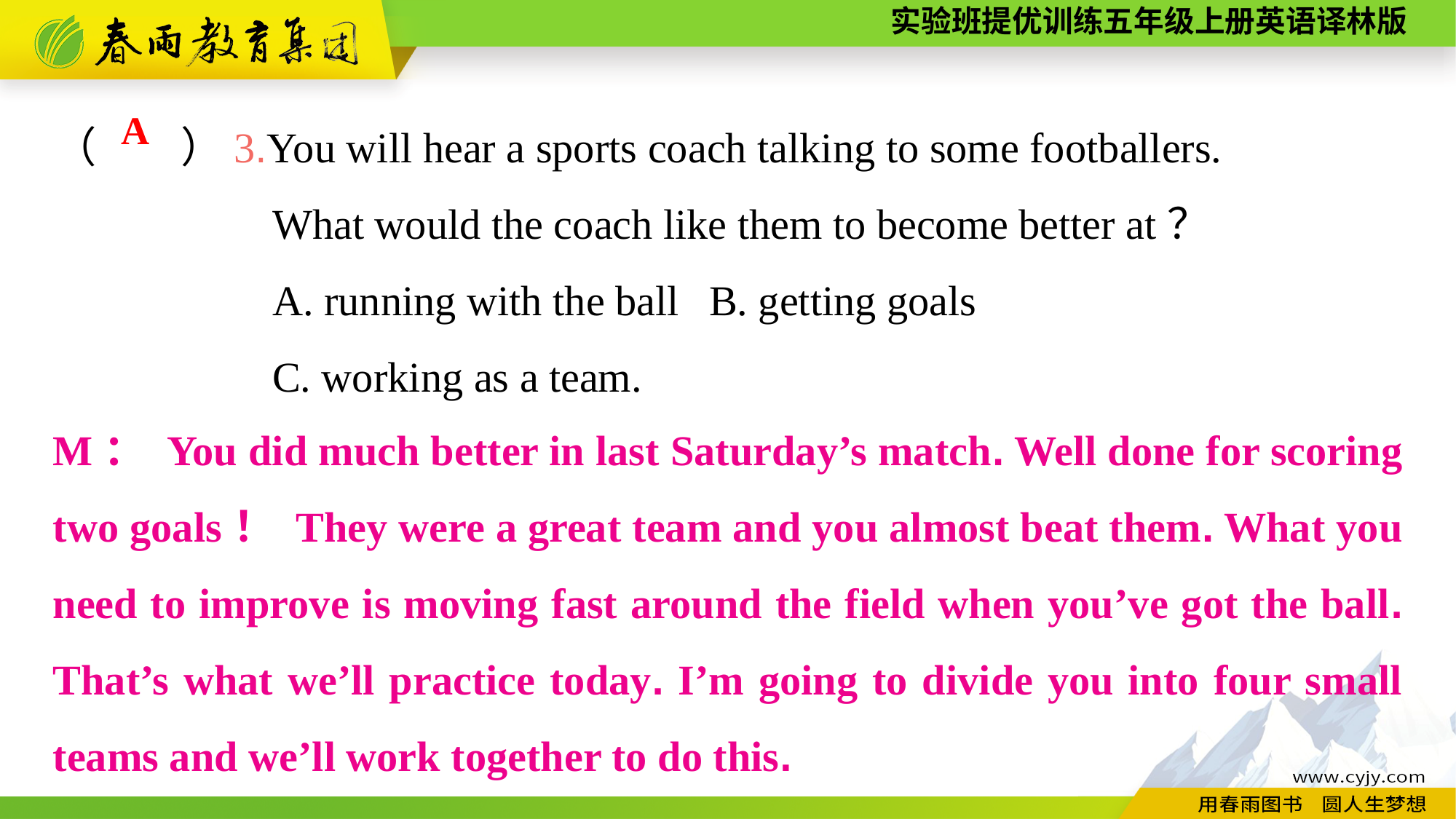

（　　）3.You will hear a sports coach talking to some footballers.
		What would the coach like them to become better at？
		A. running with the ball	B. getting goals
		C. working as a team.
A
M： You did much better in last Saturday’s match. Well done for scoring two goals！ They were a great team and you almost beat them. What you need to improve is moving fast around the field when you’ve got the ball. That’s what we’ll practice today. I’m going to divide you into four small teams and we’ll work together to do this.